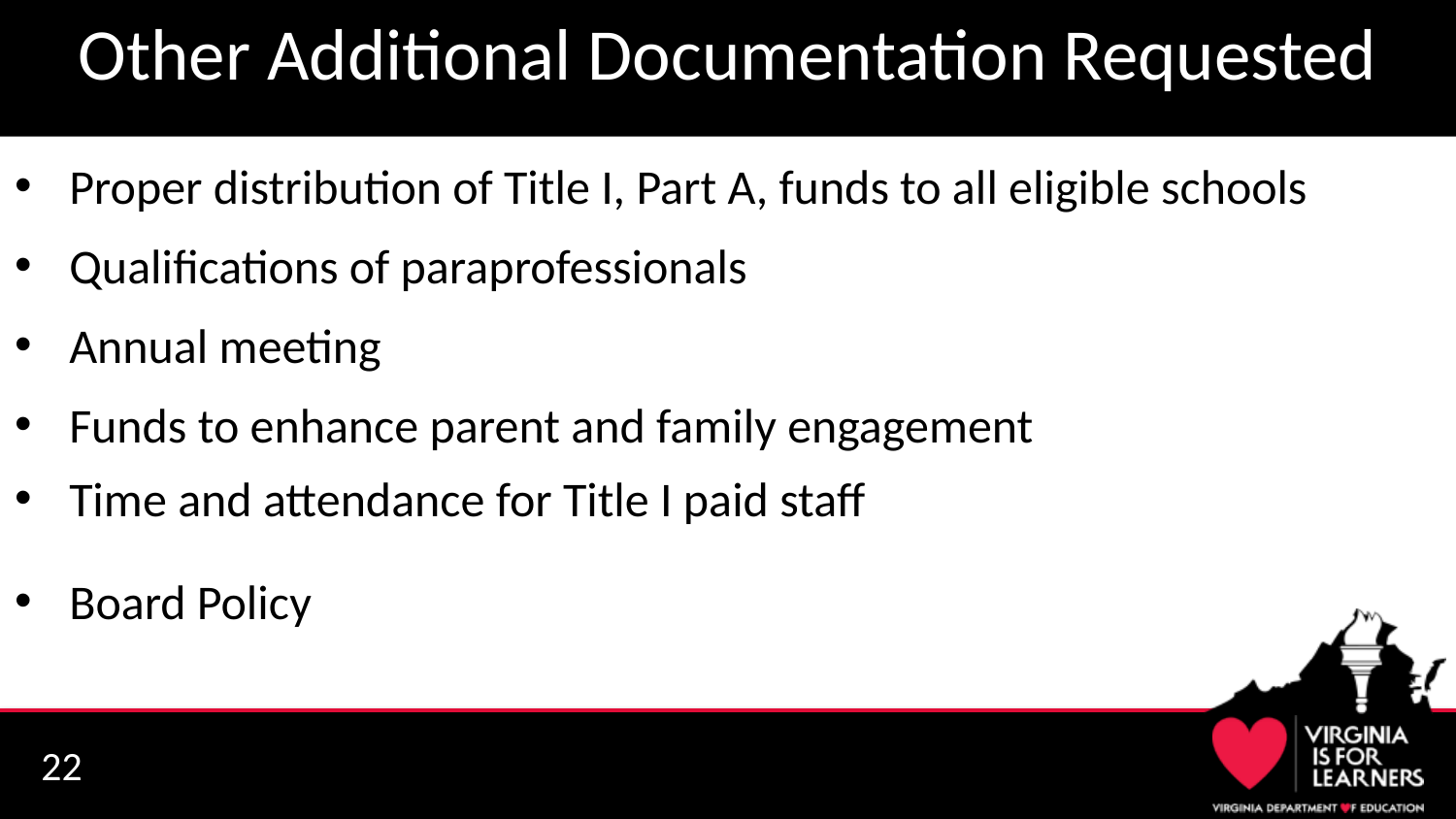

# Other Additional Documentation Requested
Proper distribution of Title I, Part A, funds to all eligible schools
Qualifications of paraprofessionals
Annual meeting
Funds to enhance parent and family engagement
Time and attendance for Title I paid staff
Board Policy